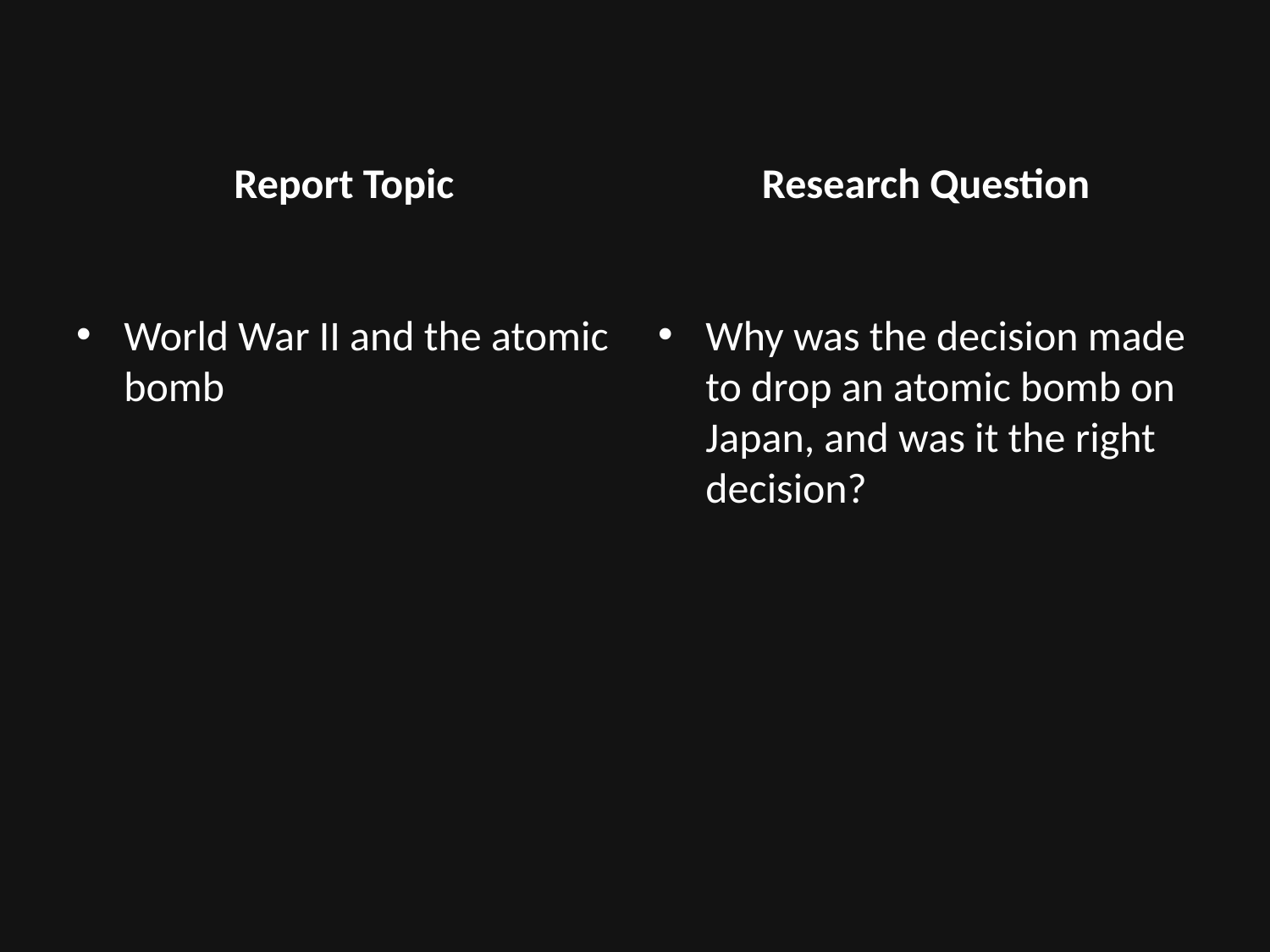

Report Topic
Research Question
World War II and the atomic bomb
Why was the decision made to drop an atomic bomb on Japan, and was it the right decision?